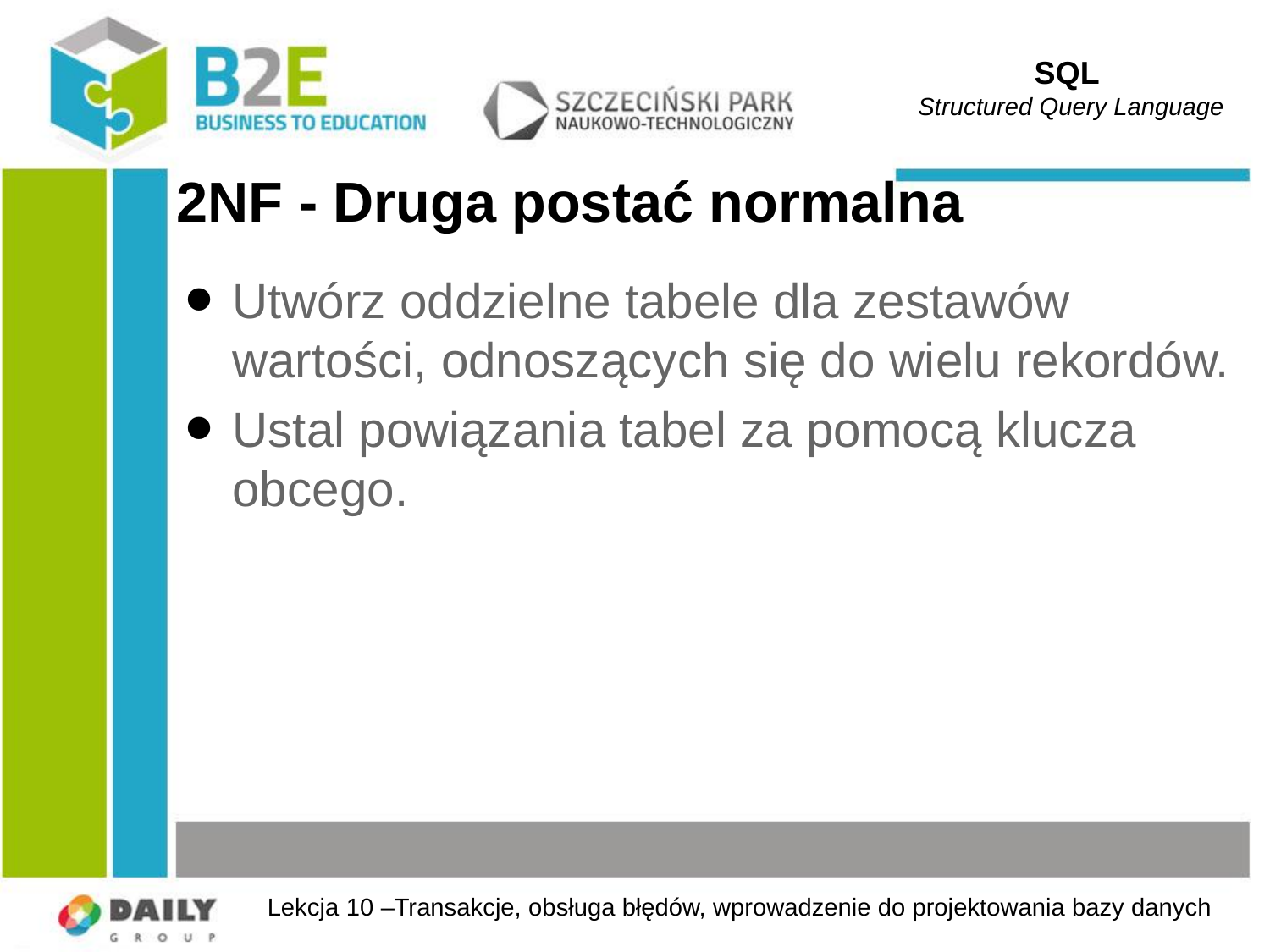

SQL
Structured Query Language
# 2NF - Druga postać normalna
Utwórz oddzielne tabele dla zestawów wartości, odnoszących się do wielu rekordów.
Ustal powiązania tabel za pomocą klucza obcego.
Lekcja 10 –Transakcje, obsługa błędów, wprowadzenie do projektowania bazy danych